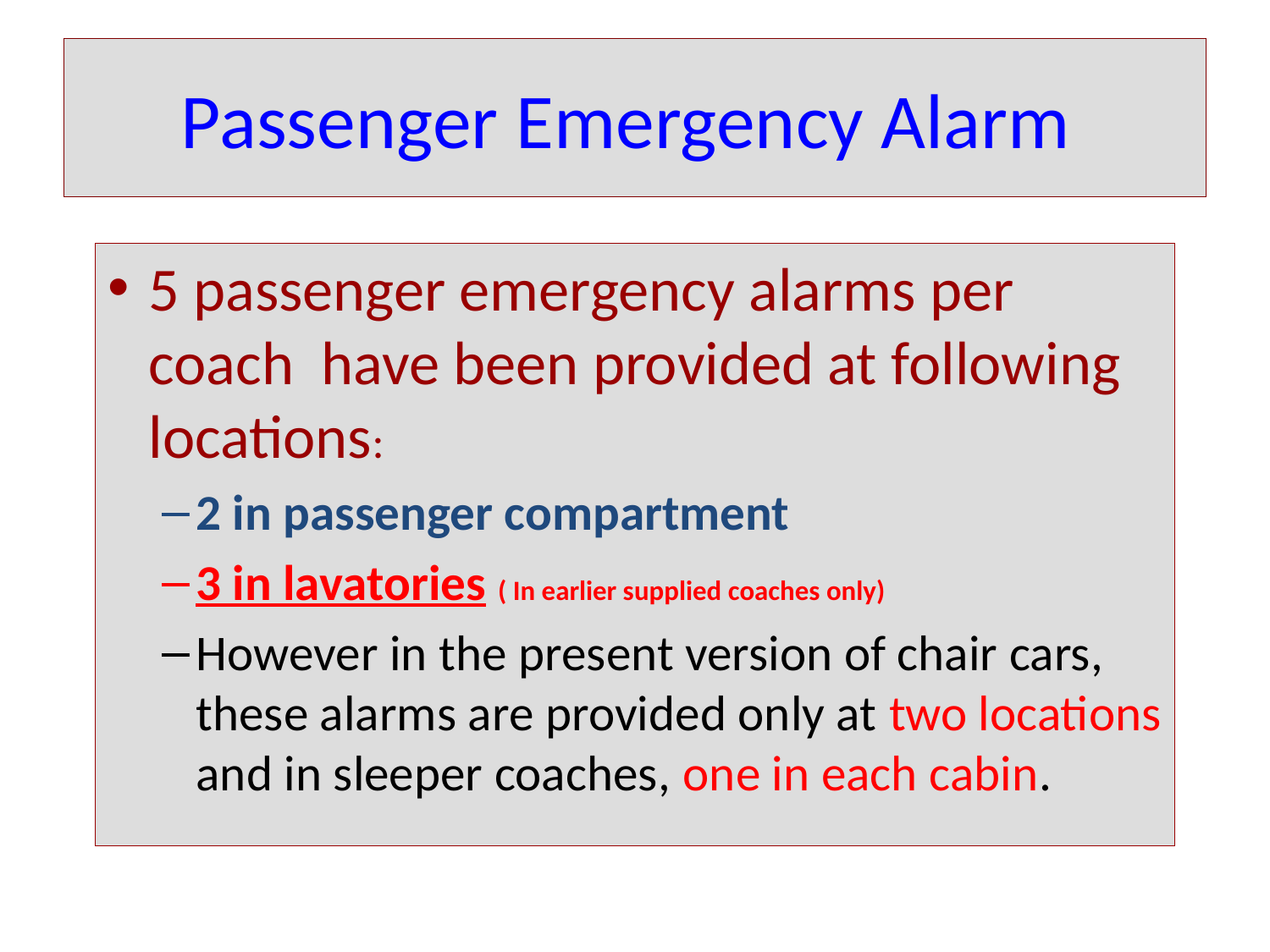

# Passenger Emergency Alarm
5 passenger emergency alarms per coach  have been provided at following locations:
2 in passenger compartment
3 in lavatories ( In earlier supplied coaches only)
However in the present version of chair cars, these alarms are provided only at two locations and in sleeper coaches, one in each cabin.